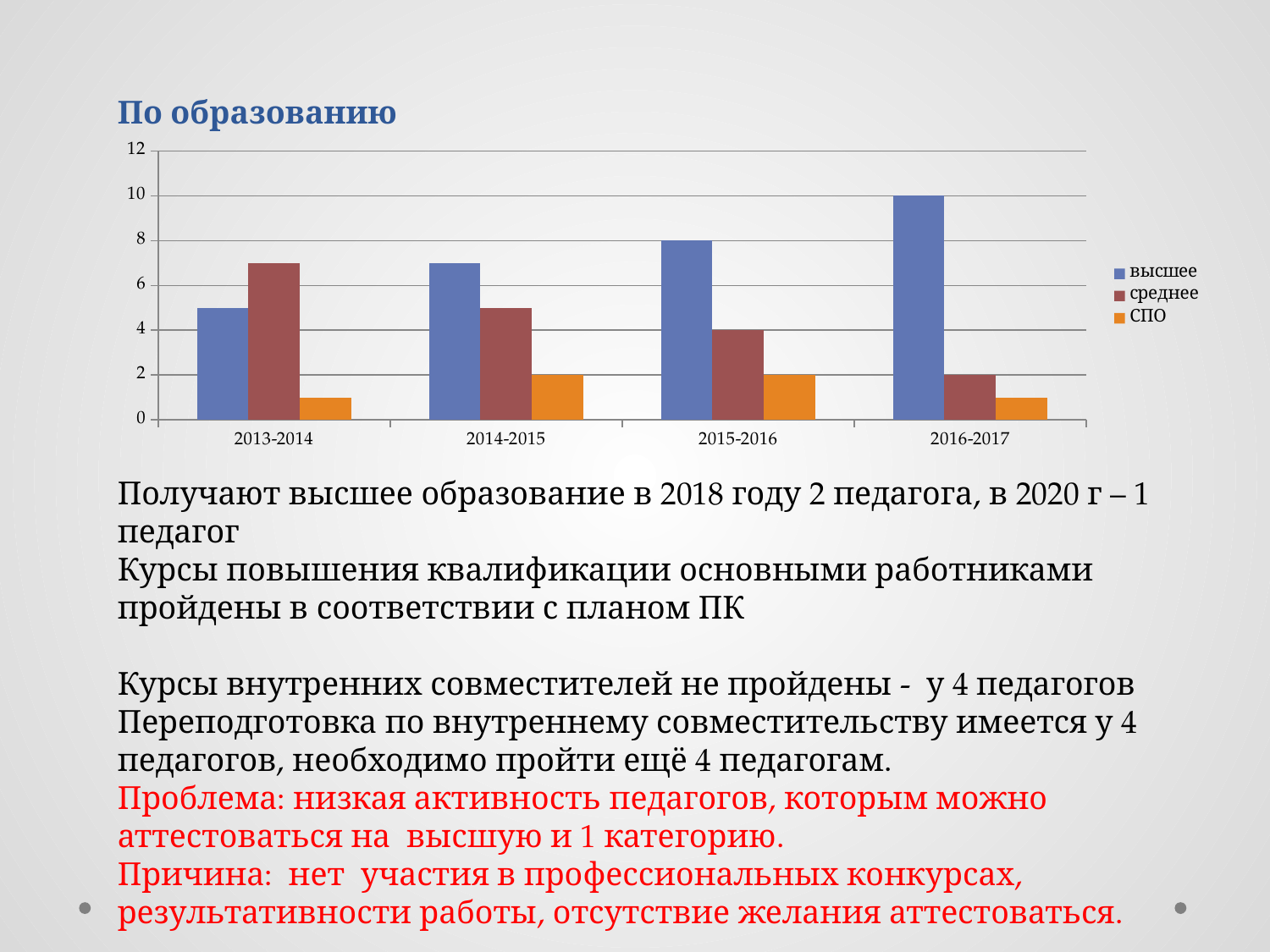

По образованию

Получают высшее образование в 2018 году 2 педагога, в 2020 г – 1 педагог
Курсы повышения квалификации основными работниками  пройдены в соответствии с планом ПК

Курсы внутренних совместителей не пройдены -  у 4 педагогов
Переподготовка по внутреннему совместительству имеется у 4 педагогов, необходимо пройти ещё 4 педагогам.
Проблема: низкая активность педагогов, которым можно аттестоваться на  высшую и 1 категорию.
Причина:  нет  участия в профессиональных конкурсах, результативности работы, отсутствие желания аттестоваться.

### Chart

| Category | высшее | среднее | СПО |
|---|---|---|---|
| 2013-2014 | 5.0 | 7.0 | 1.0 |
| 2014-2015 | 7.0 | 5.0 | 2.0 |
| 2015-2016 | 8.0 | 4.0 | 2.0 |
| 2016-2017 | 10.0 | 2.0 | 1.0 |